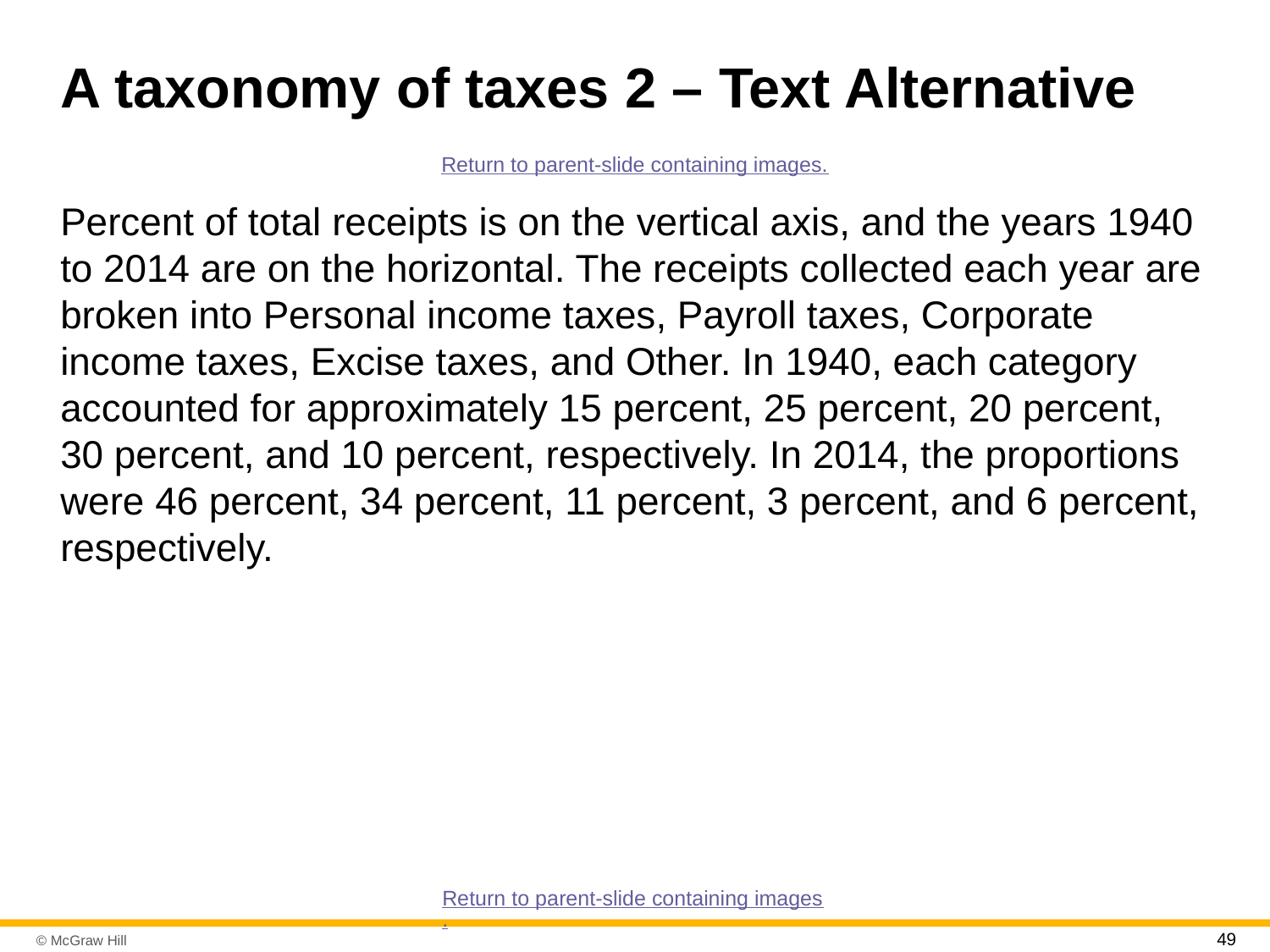

# A taxonomy of taxes 2 – Text Alternative
Return to parent-slide containing images.
Percent of total receipts is on the vertical axis, and the years 1940 to 2014 are on the horizontal. The receipts collected each year are broken into Personal income taxes, Payroll taxes, Corporate income taxes, Excise taxes, and Other. In 1940, each category accounted for approximately 15 percent, 25 percent, 20 percent, 30 percent, and 10 percent, respectively. In 2014, the proportions were 46 percent, 34 percent, 11 percent, 3 percent, and 6 percent, respectively.
Return to parent-slide containing images.